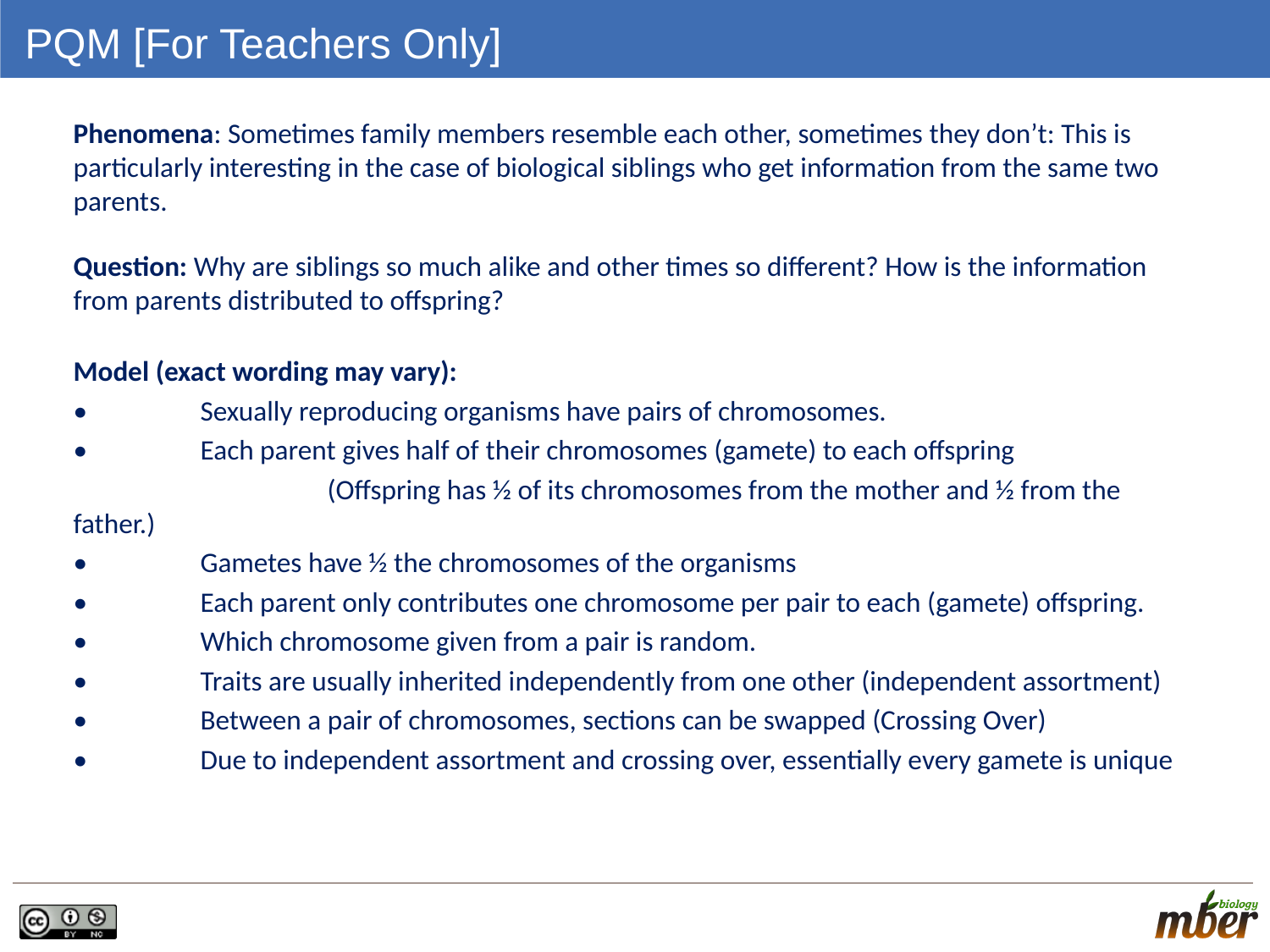

# PQM [For Teachers Only]
Phenomena: Sometimes family members resemble each other, sometimes they don’t: This is particularly interesting in the case of biological siblings who get information from the same two parents.
Question: Why are siblings so much alike and other times so different? How is the information from parents distributed to offspring?
Model (exact wording may vary):
•	Sexually reproducing organisms have pairs of chromosomes.
•	Each parent gives half of their chromosomes (gamete) to each offspring
		(Offspring has ½ of its chromosomes from the mother and ½ from the father.)
•	Gametes have ½ the chromosomes of the organisms
•	Each parent only contributes one chromosome per pair to each (gamete) offspring.
•	Which chromosome given from a pair is random.
•	Traits are usually inherited independently from one other (independent assortment)
•	Between a pair of chromosomes, sections can be swapped (Crossing Over)
•	Due to independent assortment and crossing over, essentially every gamete is unique